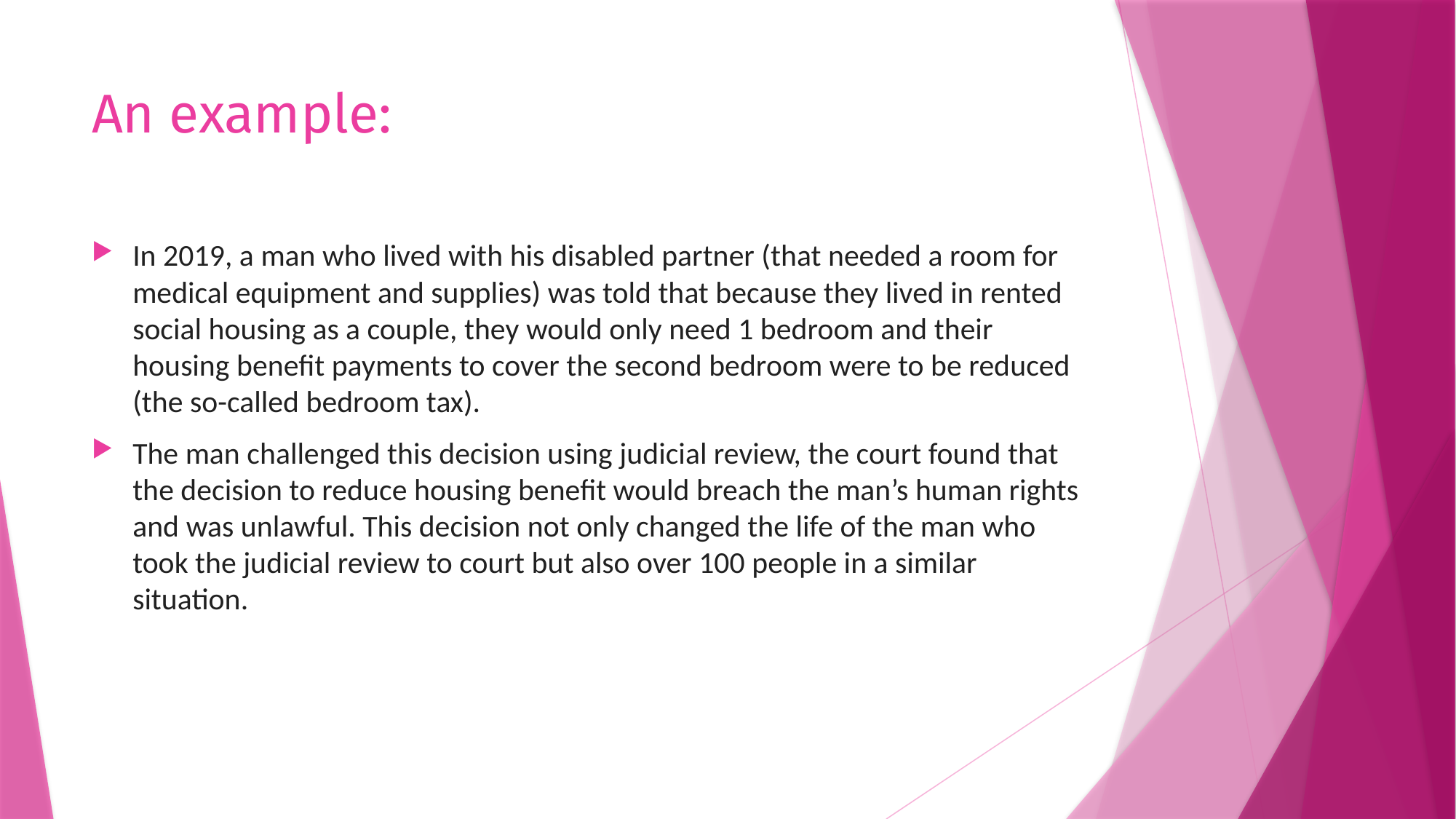

# An example:
In 2019, a man who lived with his disabled partner (that needed a room for medical equipment and supplies) was told that because they lived in rented social housing as a couple, they would only need 1 bedroom and their housing benefit payments to cover the second bedroom were to be reduced (the so-called bedroom tax).
The man challenged this decision using judicial review, the court found that the decision to reduce housing benefit would breach the man’s human rights and was unlawful. This decision not only changed the life of the man who took the judicial review to court but also over 100 people in a similar situation.